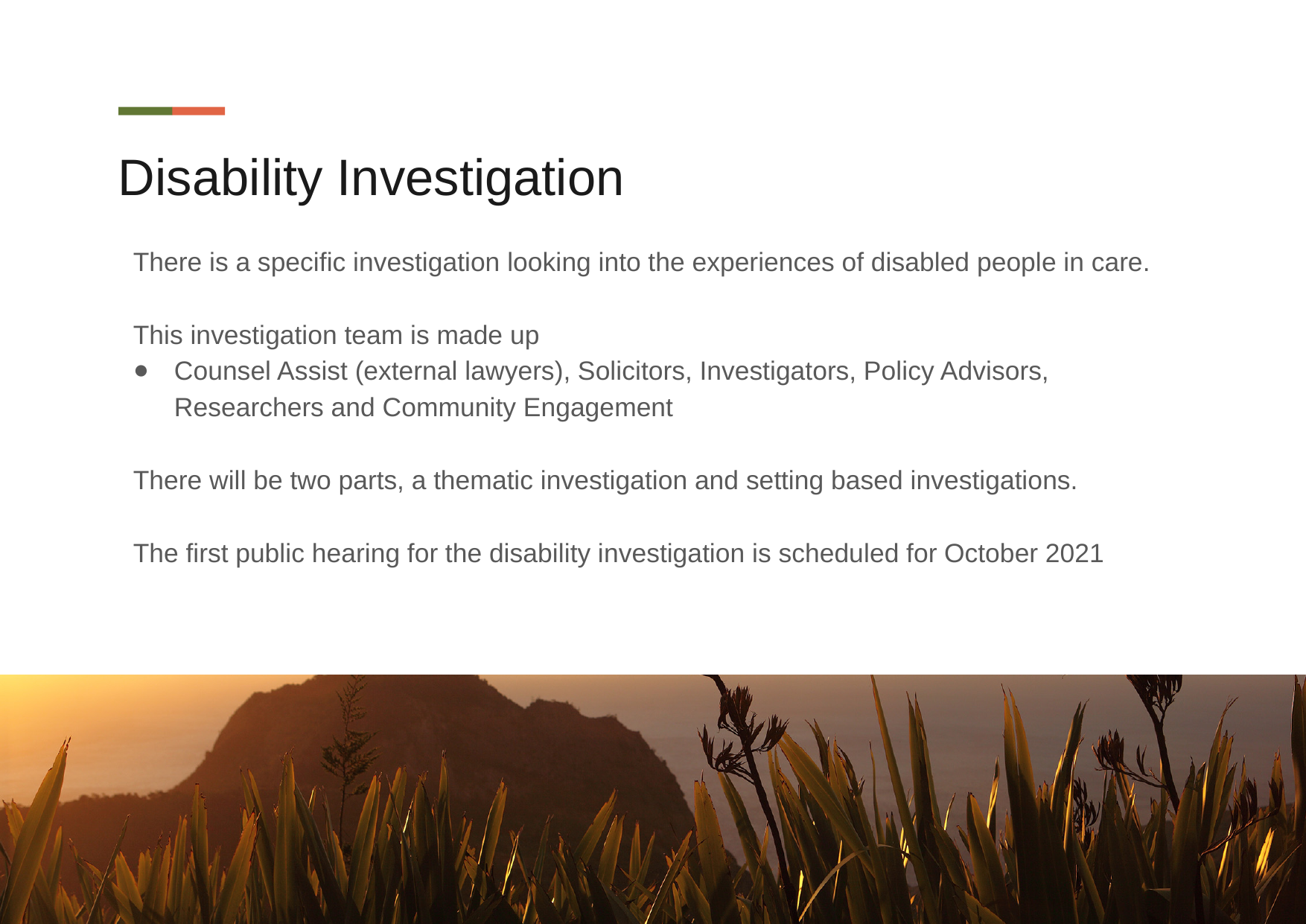

# Disability Investigation
There is a specific investigation looking into the experiences of disabled people in care.

This investigation team is made up
Counsel Assist (external lawyers), Solicitors, Investigators, Policy Advisors, Researchers and Community Engagement

There will be two parts, a thematic investigation and setting based investigations.

The first public hearing for the disability investigation is scheduled for October 2021